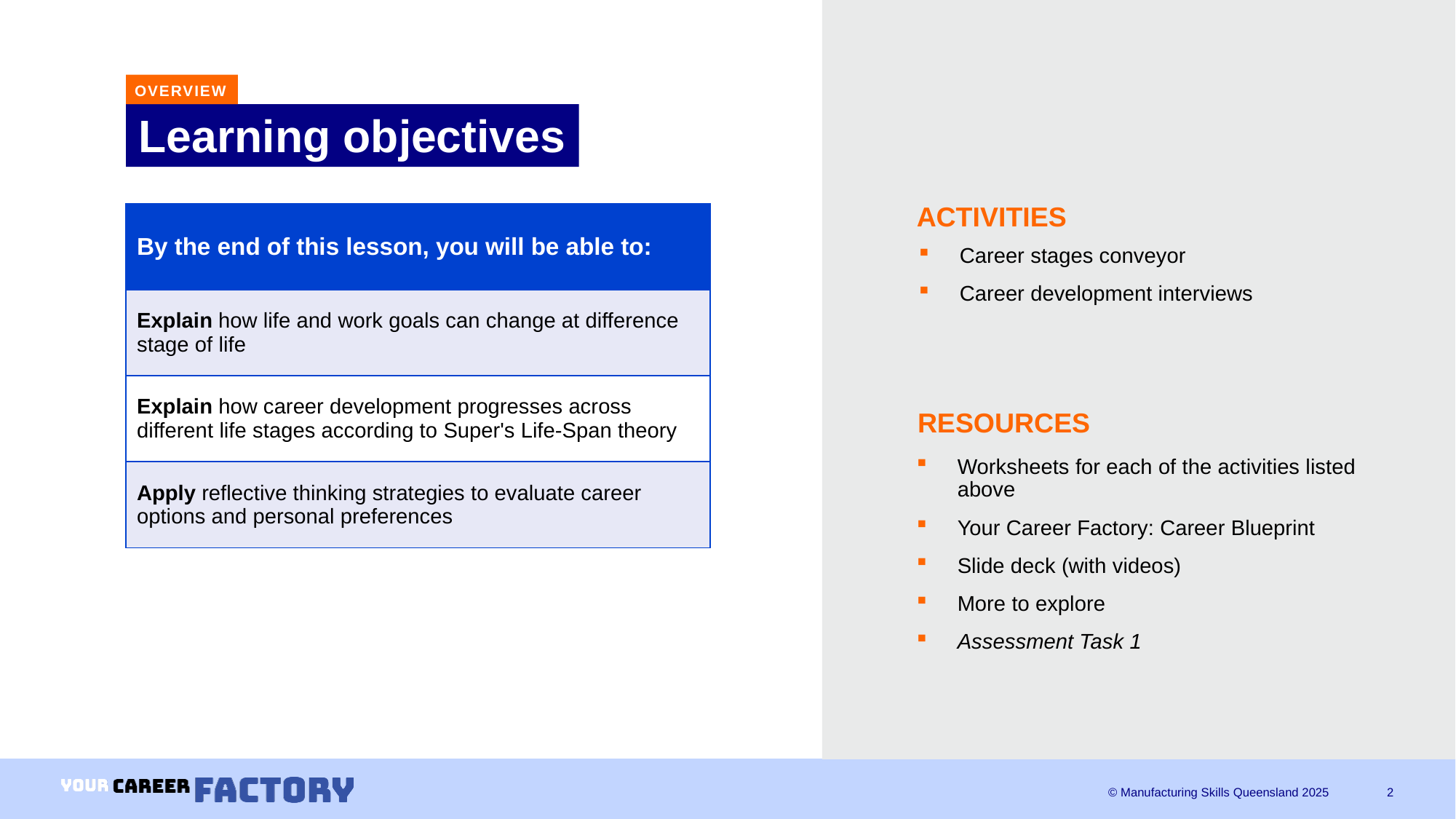

OVERVIEW
# Learning objectives
ACTIVITIES
| By the end of this lesson, you will be able to: |
| --- |
| Explain how life and work goals can change at difference stage of life |
| Explain how career development progresses across different life stages according to Super's Life-Span theory |
| Apply reflective thinking strategies to evaluate career options and personal preferences |
Career stages conveyor
Career development interviews
RESOURCES
Worksheets for each of the activities listed above
Your Career Factory: Career Blueprint
Slide deck (with videos)
More to explore
Assessment Task 1